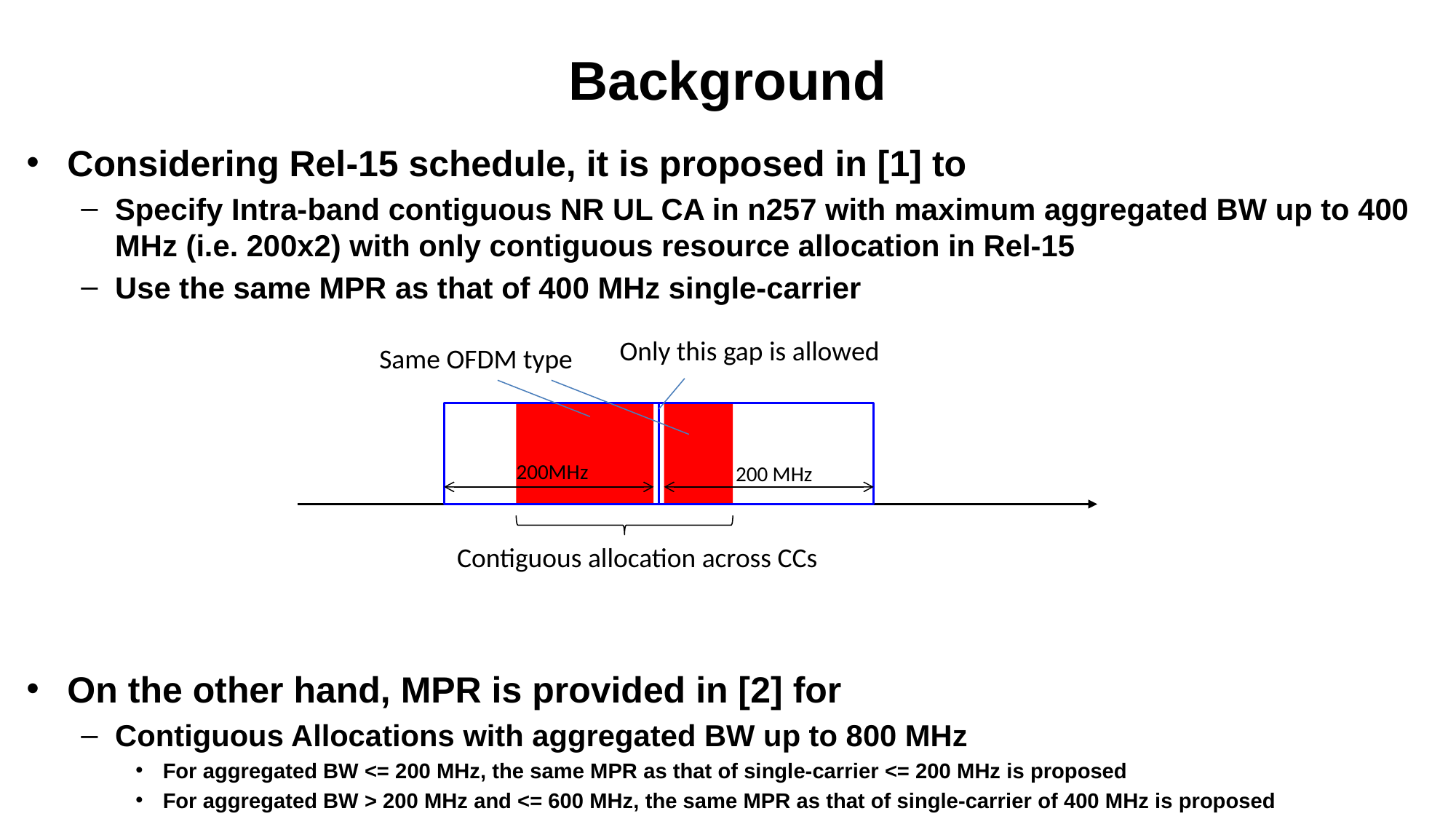

# Background
Considering Rel-15 schedule, it is proposed in [1] to
Specify Intra-band contiguous NR UL CA in n257 with maximum aggregated BW up to 400 MHz (i.e. 200x2) with only contiguous resource allocation in Rel-15
Use the same MPR as that of 400 MHz single-carrier

On the other hand, MPR is provided in [2] for
Contiguous Allocations with aggregated BW up to 800 MHz
For aggregated BW <= 200 MHz, the same MPR as that of single-carrier <= 200 MHz is proposed
For aggregated BW > 200 MHz and <= 600 MHz, the same MPR as that of single-carrier of 400 MHz is proposed
Also, Non-Contiguous Allocations with aggregated BW up to 800 MHz

Only this gap is allowed
Same OFDM type

200MHz
200 MHz
Contiguous allocation across CCs